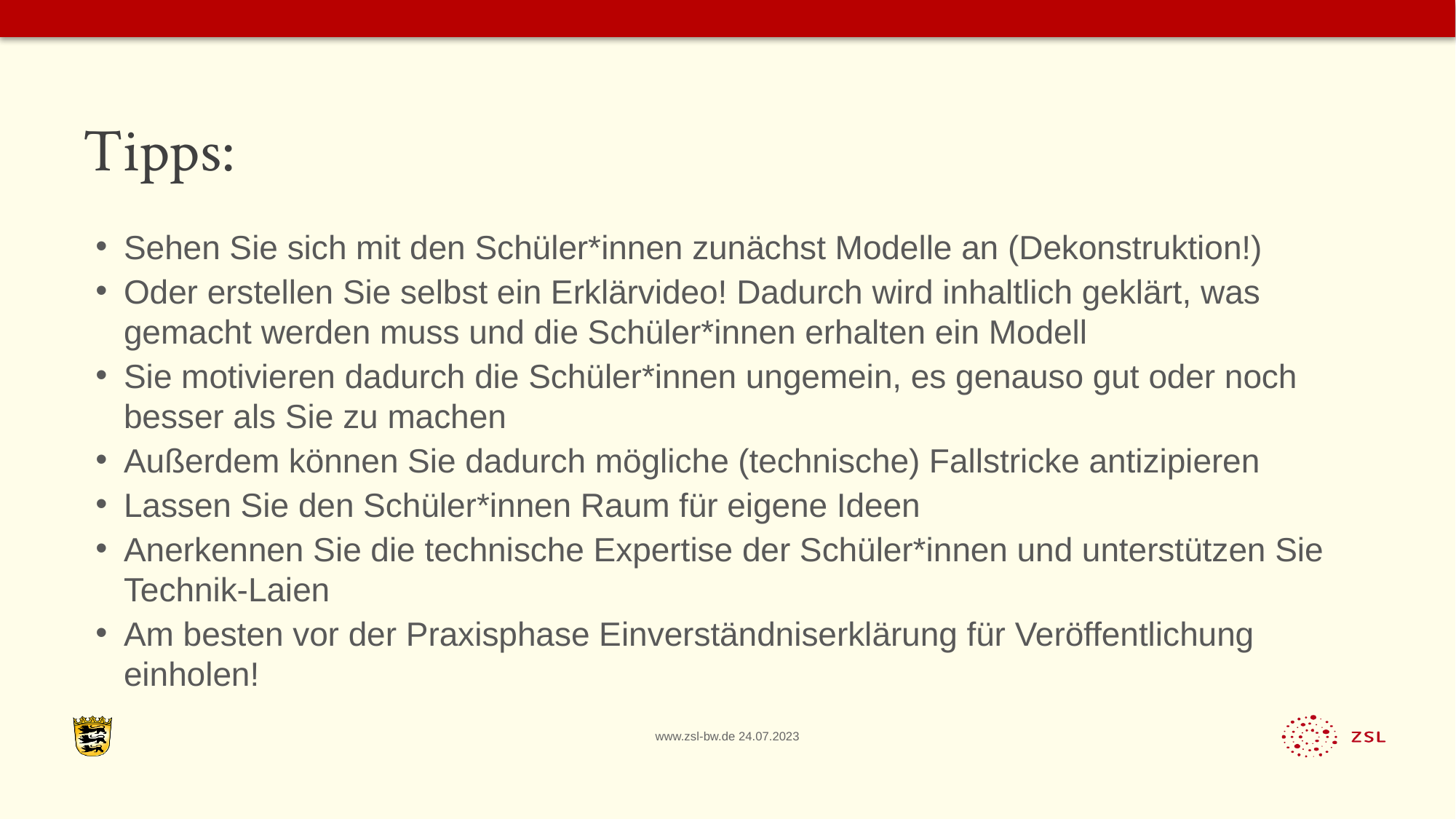

# Tipps:
Sehen Sie sich mit den Schüler*innen zunächst Modelle an (Dekonstruktion!)
Oder erstellen Sie selbst ein Erklärvideo! Dadurch wird inhaltlich geklärt, was gemacht werden muss und die Schüler*innen erhalten ein Modell
Sie motivieren dadurch die Schüler*innen ungemein, es genauso gut oder noch besser als Sie zu machen
Außerdem können Sie dadurch mögliche (technische) Fallstricke antizipieren
Lassen Sie den Schüler*innen Raum für eigene Ideen
Anerkennen Sie die technische Expertise der Schüler*innen und unterstützen Sie Technik-Laien
Am besten vor der Praxisphase Einverständniserklärung für Veröffentlichung einholen!